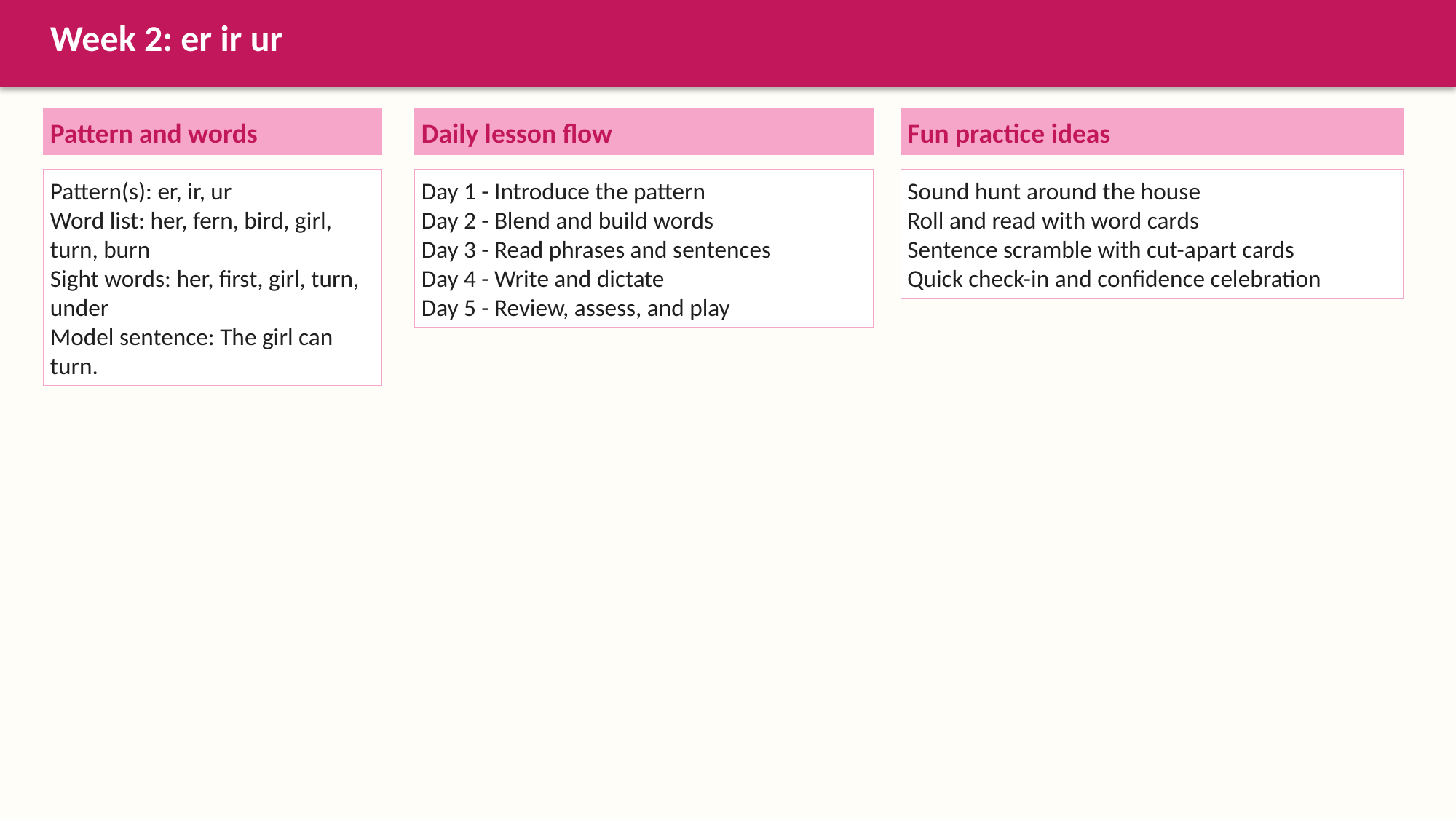

Week 2: er ir ur
Pattern and words
Daily lesson flow
Fun practice ideas
Pattern(s): er, ir, ur
Word list: her, fern, bird, girl, turn, burn
Sight words: her, first, girl, turn, under
Model sentence: The girl can turn.
Day 1 - Introduce the pattern
Day 2 - Blend and build words
Day 3 - Read phrases and sentences
Day 4 - Write and dictate
Day 5 - Review, assess, and play
Sound hunt around the house
Roll and read with word cards
Sentence scramble with cut-apart cards
Quick check-in and confidence celebration